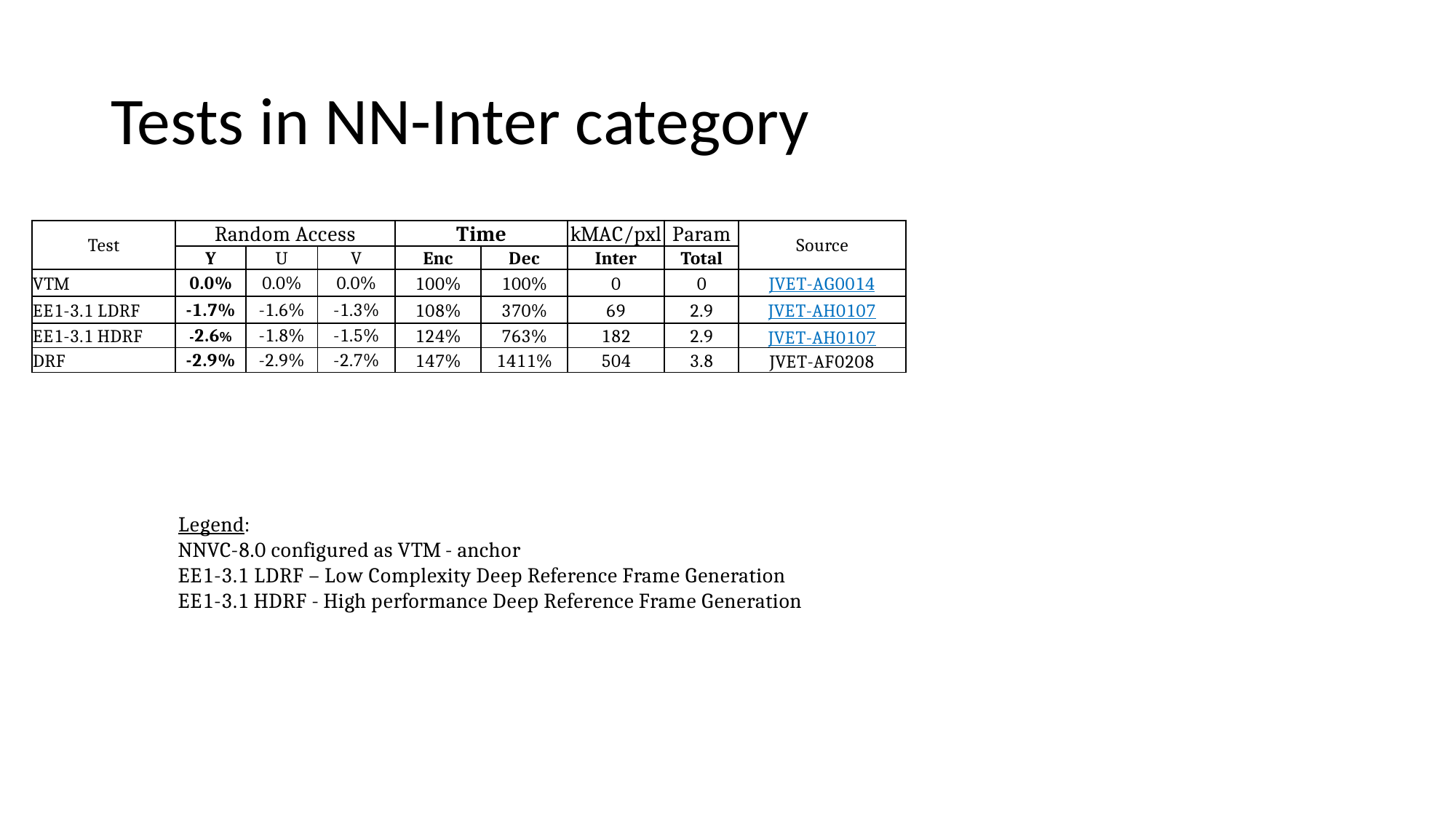

# Tests in NN-Inter category
| Test | Random Access |  |  | Time |  | kMAC/pxl | Param | Source |
| --- | --- | --- | --- | --- | --- | --- | --- | --- |
|  | Y | U | V | Enc | Dec | Inter | Total |  |
| VTM | 0.0% | 0.0% | 0.0% | 100% | 100% | 0 | 0 | JVET-AG0014 |
| EE1-3.1 LDRF | -1.7% | -1.6% | -1.3% | 108% | 370% | 69 | 2.9 | JVET-AH0107 |
| EE1-3.1 HDRF | -2.6% | -1.8% | -1.5% | 124% | 763% | 182 | 2.9 | JVET-AH0107 |
| DRF | -2.9% | -2.9% | -2.7% | 147% | 1411% | 504 | 3.8 | JVET-AF0208 |
Legend:
NNVC-8.0 configured as VTM - anchor
EE1-3.1 LDRF – Low Complexity Deep Reference Frame Generation
EE1-3.1 HDRF - High performance Deep Reference Frame Generation